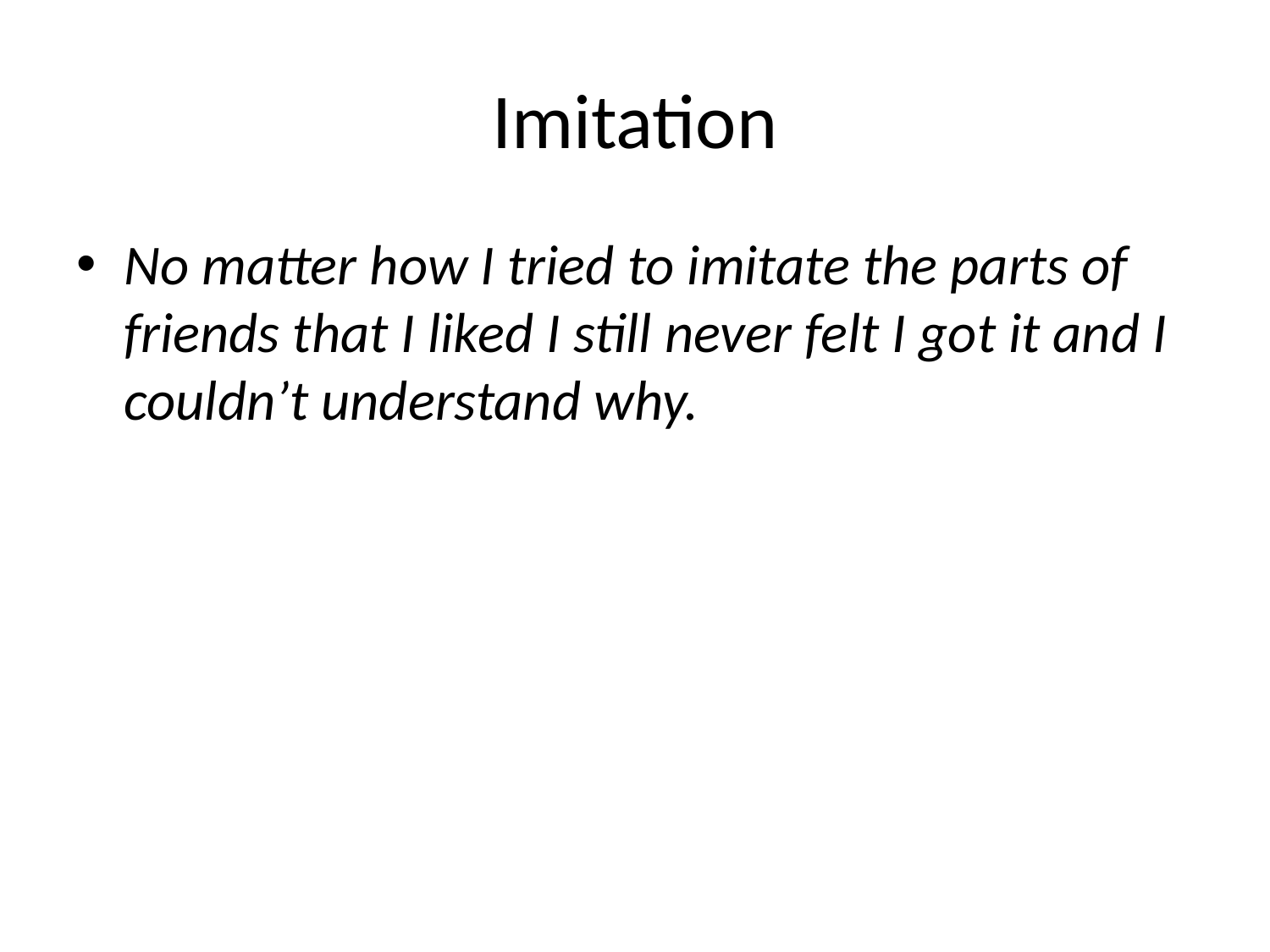

# Imitation
No matter how I tried to imitate the parts of friends that I liked I still never felt I got it and I couldn’t understand why.